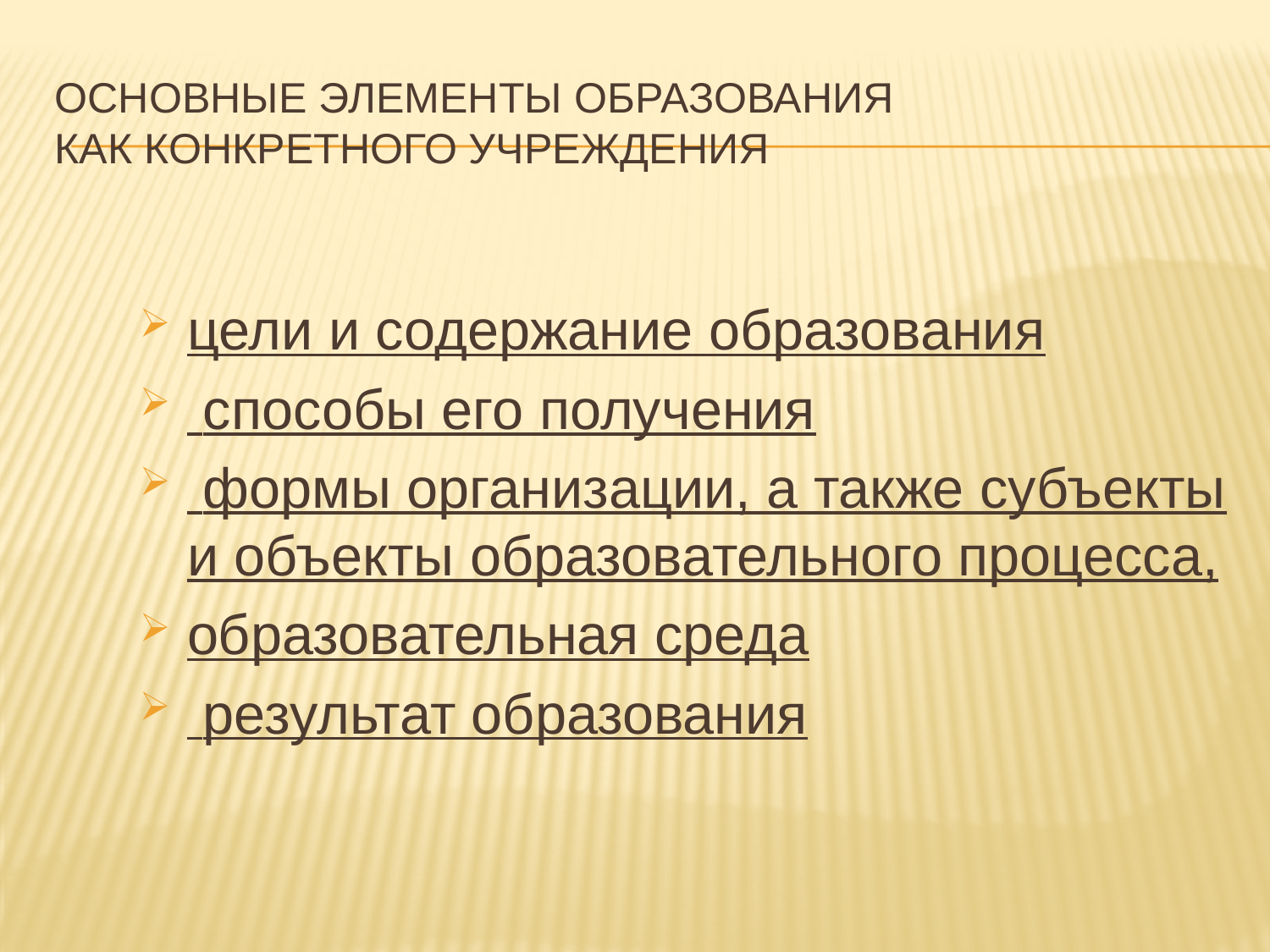

# Основные элементы образования как конкретного учреждения
цели и содержание образования
 способы его получения
 формы организации, а также субъекты и объекты образовательного процесса,
образовательная среда
 результат образования